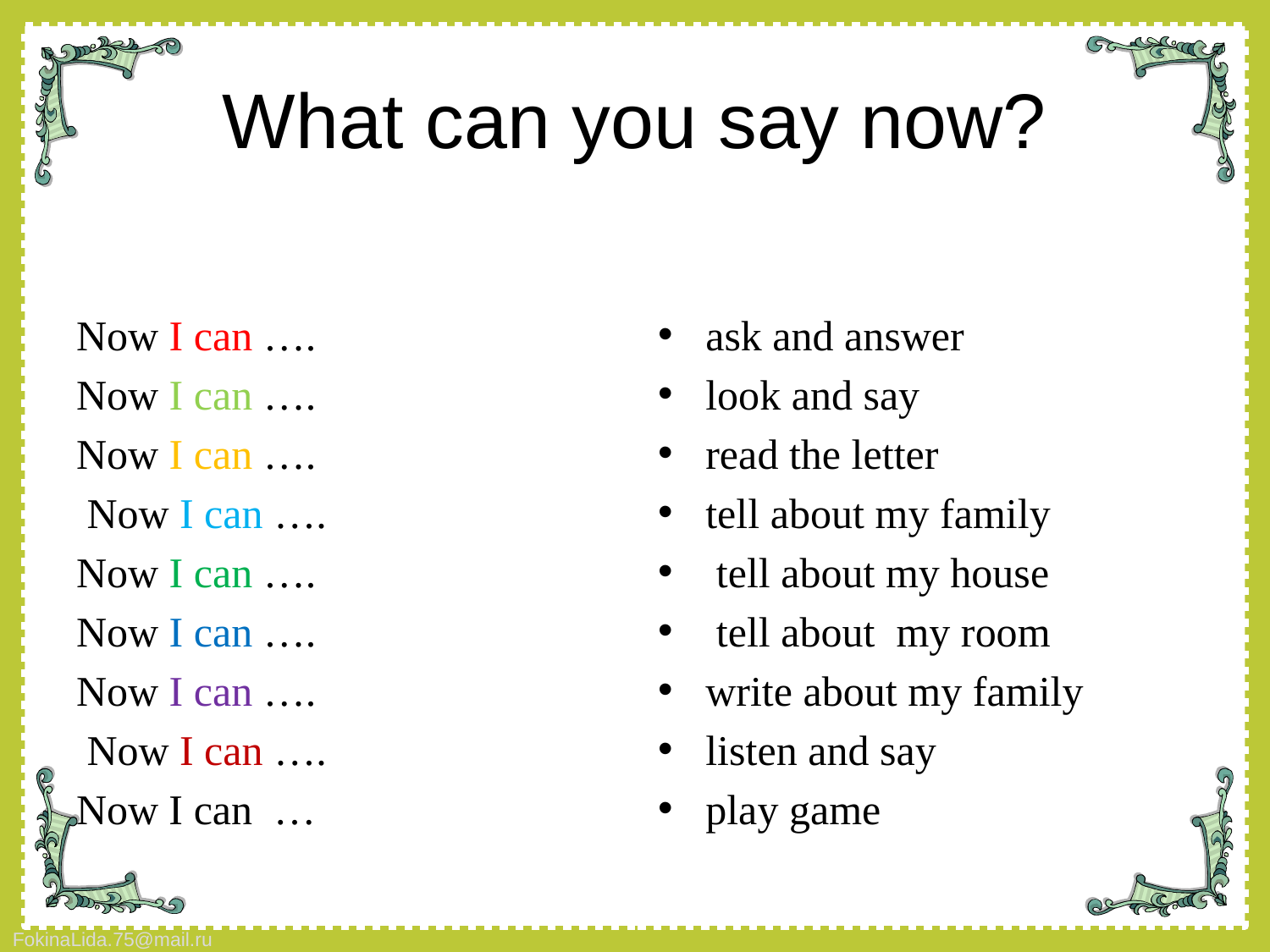

# What can you say now?
Now I can ….
Now I can ….
Now I can ….
 Now I can ….
Now I can ….
Now I can ….
Now I can ….
 Now I can ….
Now I can  …

ask and answer
look and say
read the letter
tell about my family
 tell about my house
 tell about  my room
write about my family
listen and say
play game